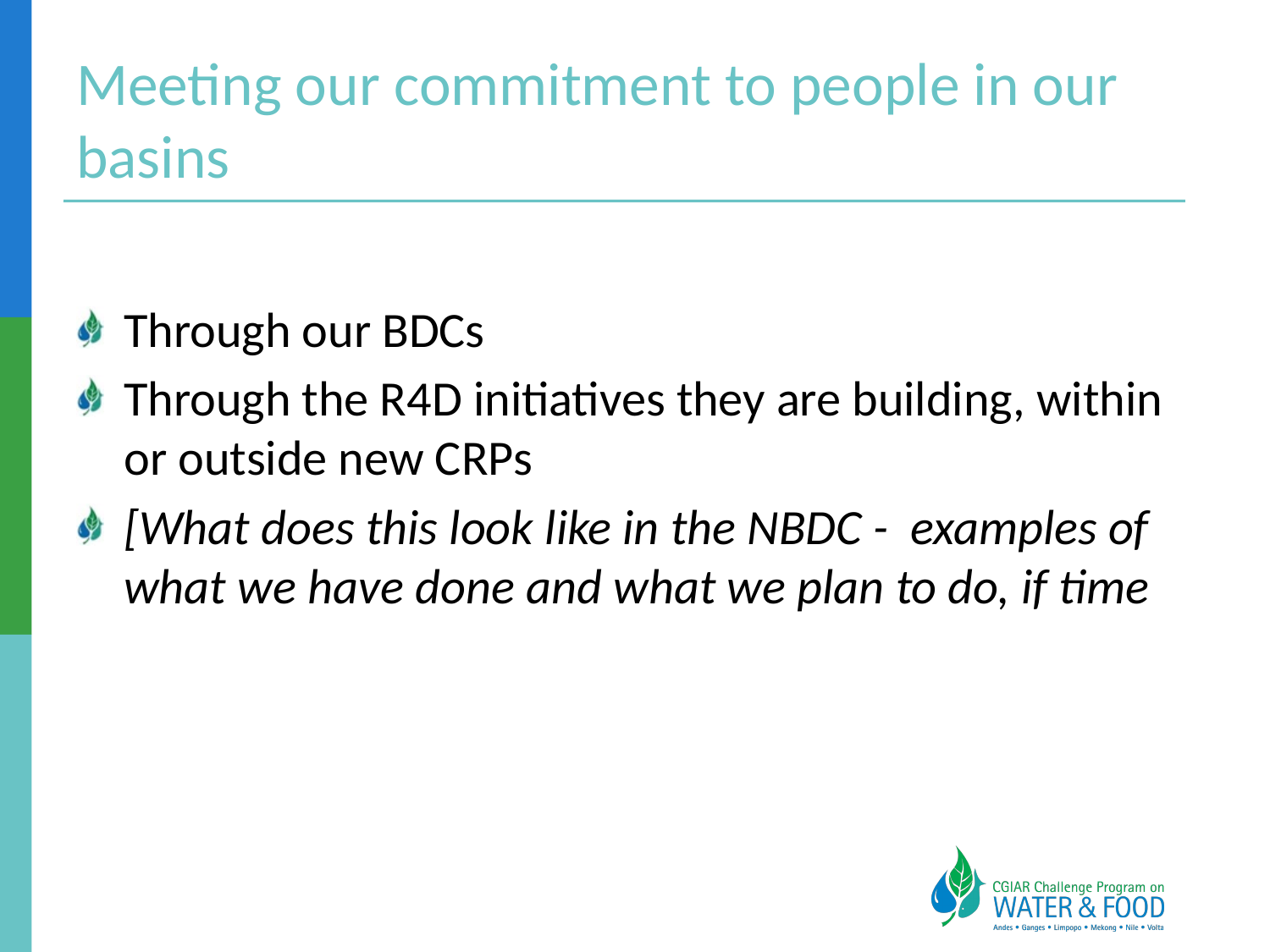

# Meeting our commitment to people in our basins

Through our BDCs
Through the R4D initiatives they are building, within or outside new CRPs
[What does this look like in the NBDC -  examples of what we have done and what we plan to do, if time